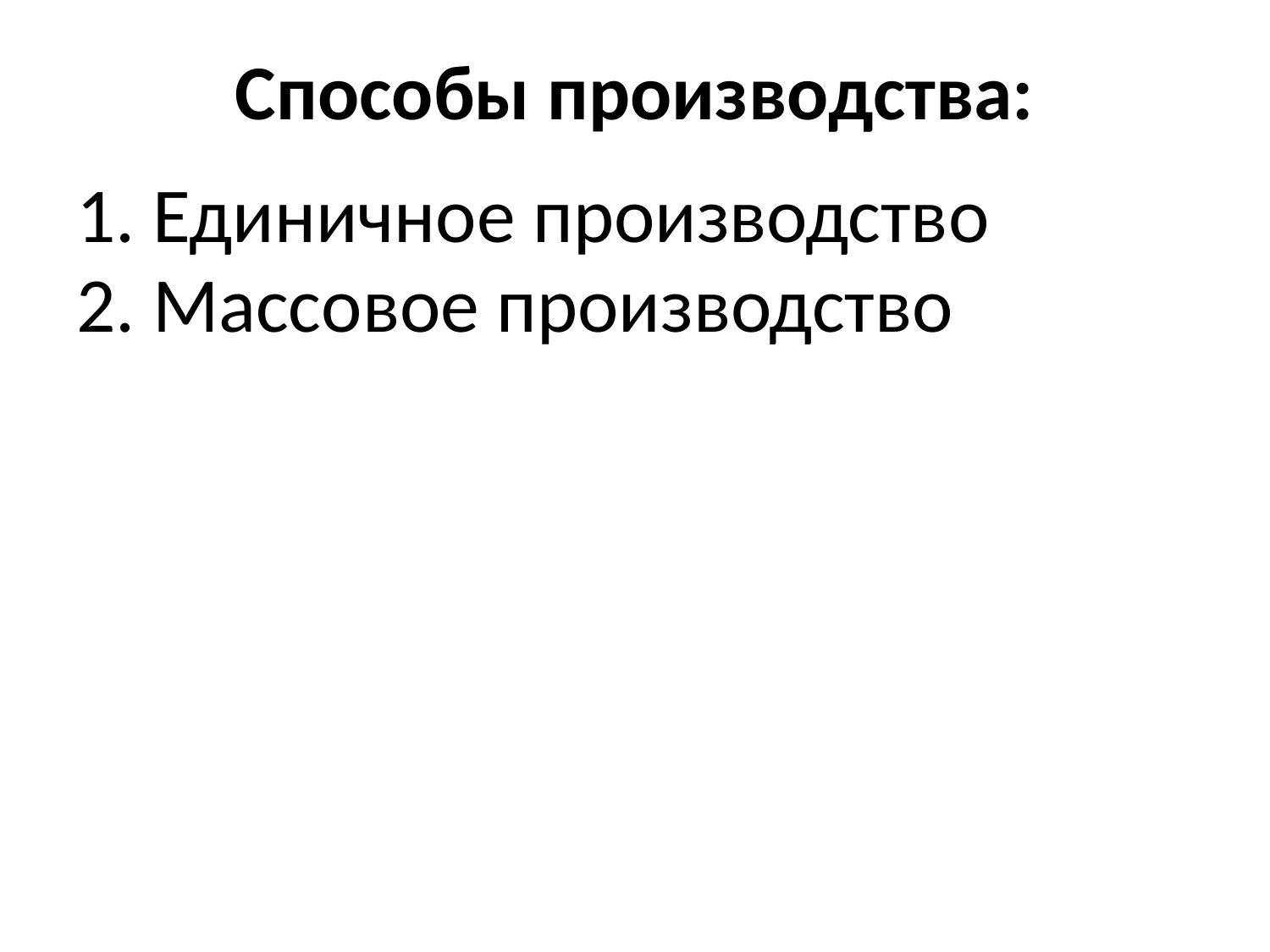

# Способы производства:
1. Единичное производство
2. Массовое производство